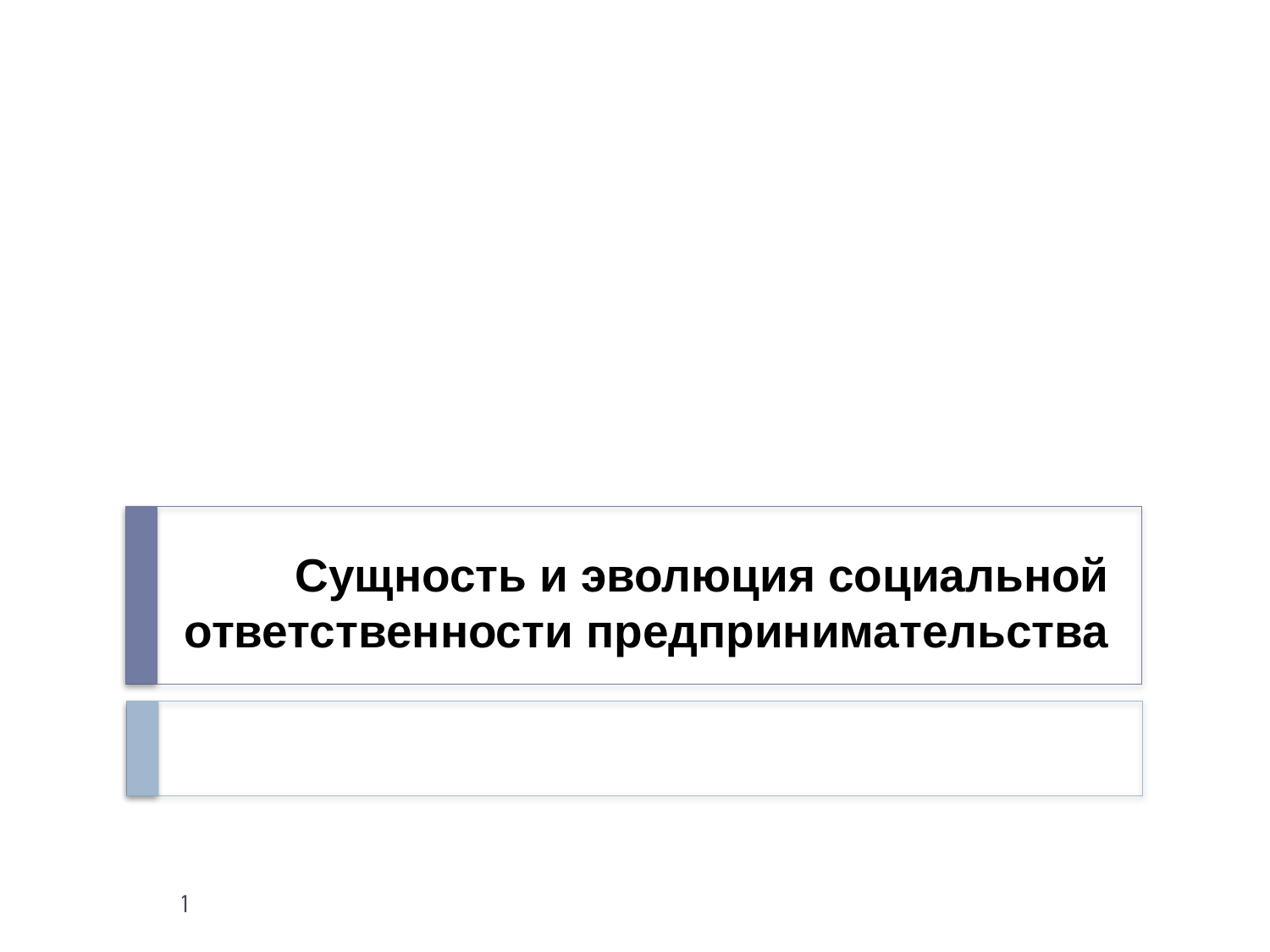

# Сущность и эволюция социальной ответственности предпринимательства

1